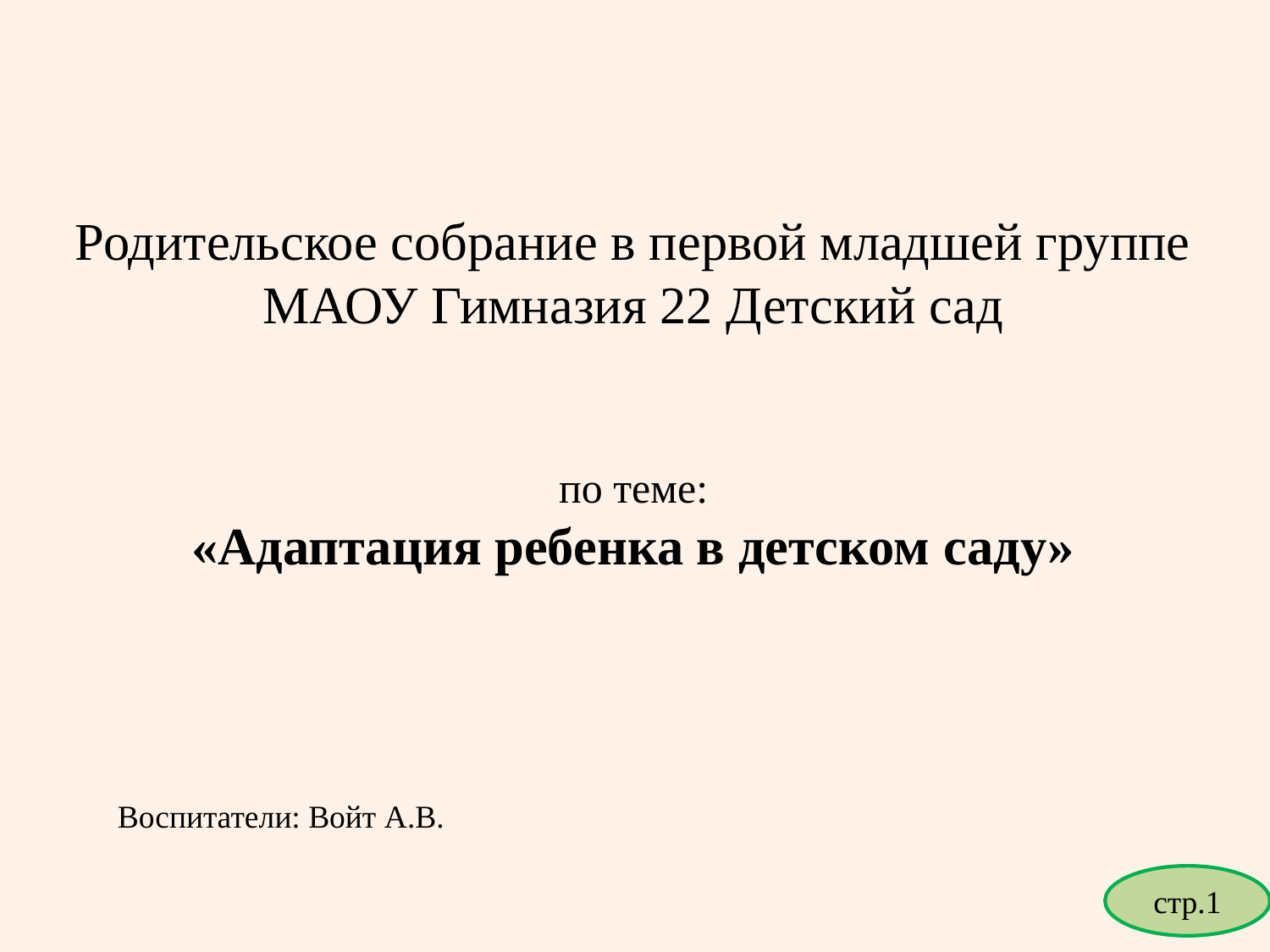

Родительское собрание в первой младшей группе
МАОУ Гимназия 22 Детский сад

по теме:
«Адаптация ребенка в детском саду»

Воспитатели: Войт А.В.

стр.1